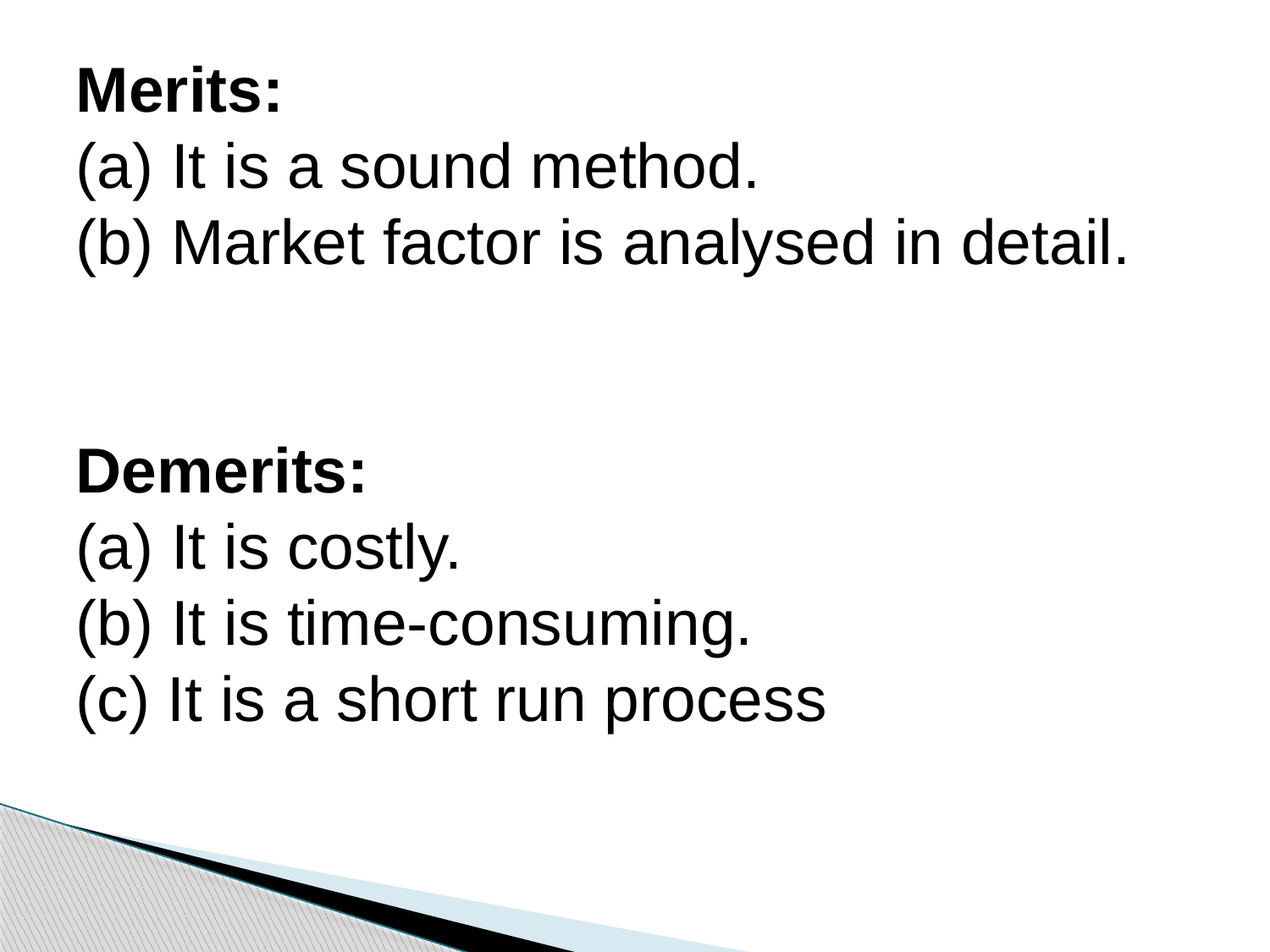

Merits:
(a) It is a sound method.
(b) Market factor is analysed in detail.

Demerits:
(a) It is costly.
(b) It is time-consuming.
(c) It is a short run process